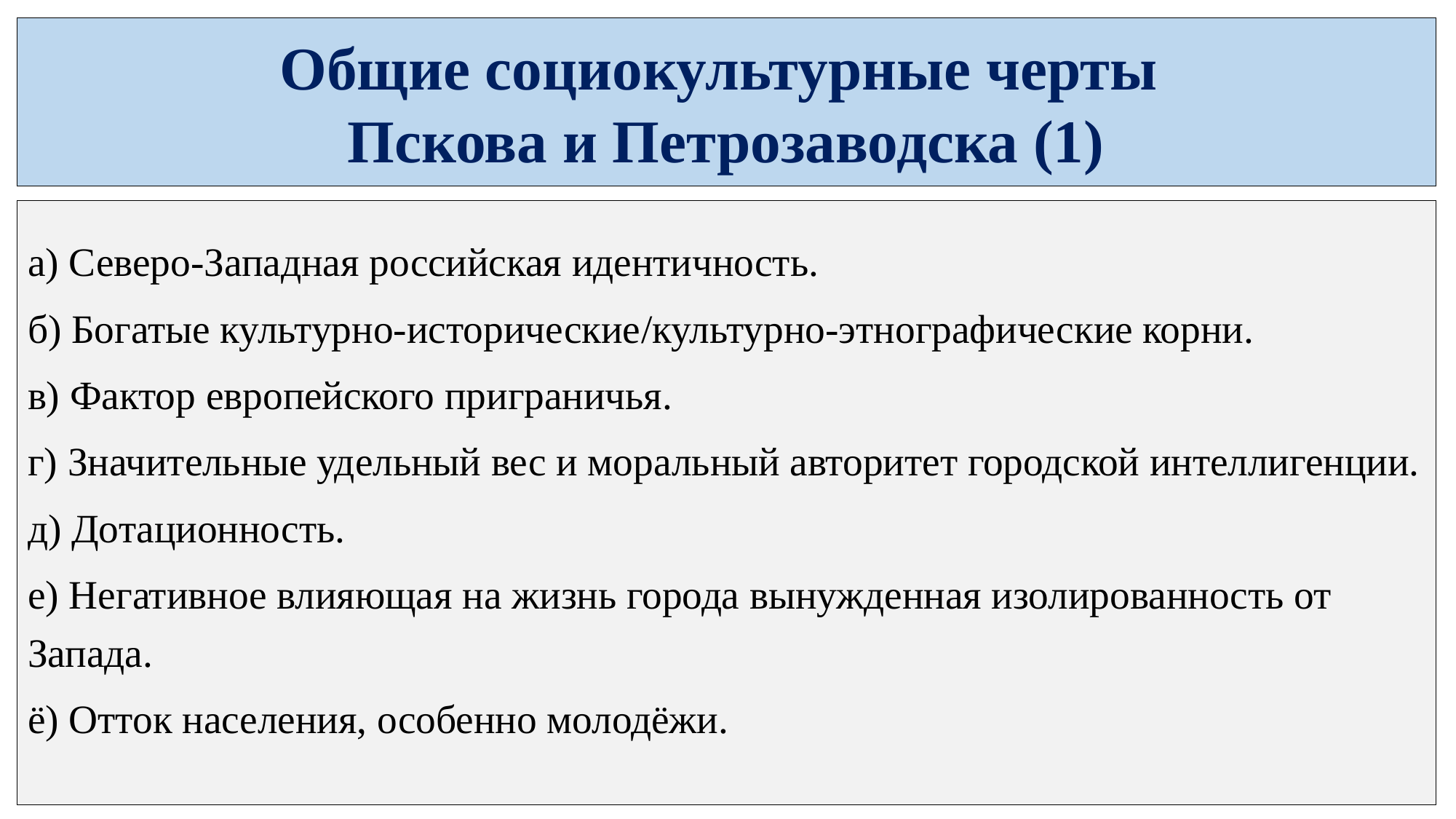

# Общие социокультурные черты Пскова и Петрозаводска (1)

а) Северо-Западная российская идентичность.
б) Богатые культурно-исторические/культурно-этнографические корни.
в) Фактор европейского приграничья.
г) Значительные удельный вес и моральный авторитет городской интеллигенции.
д) Дотационность.
е) Негативное влияющая на жизнь города вынужденная изолированность от Запада.
ё) Отток населения, особенно молодёжи.